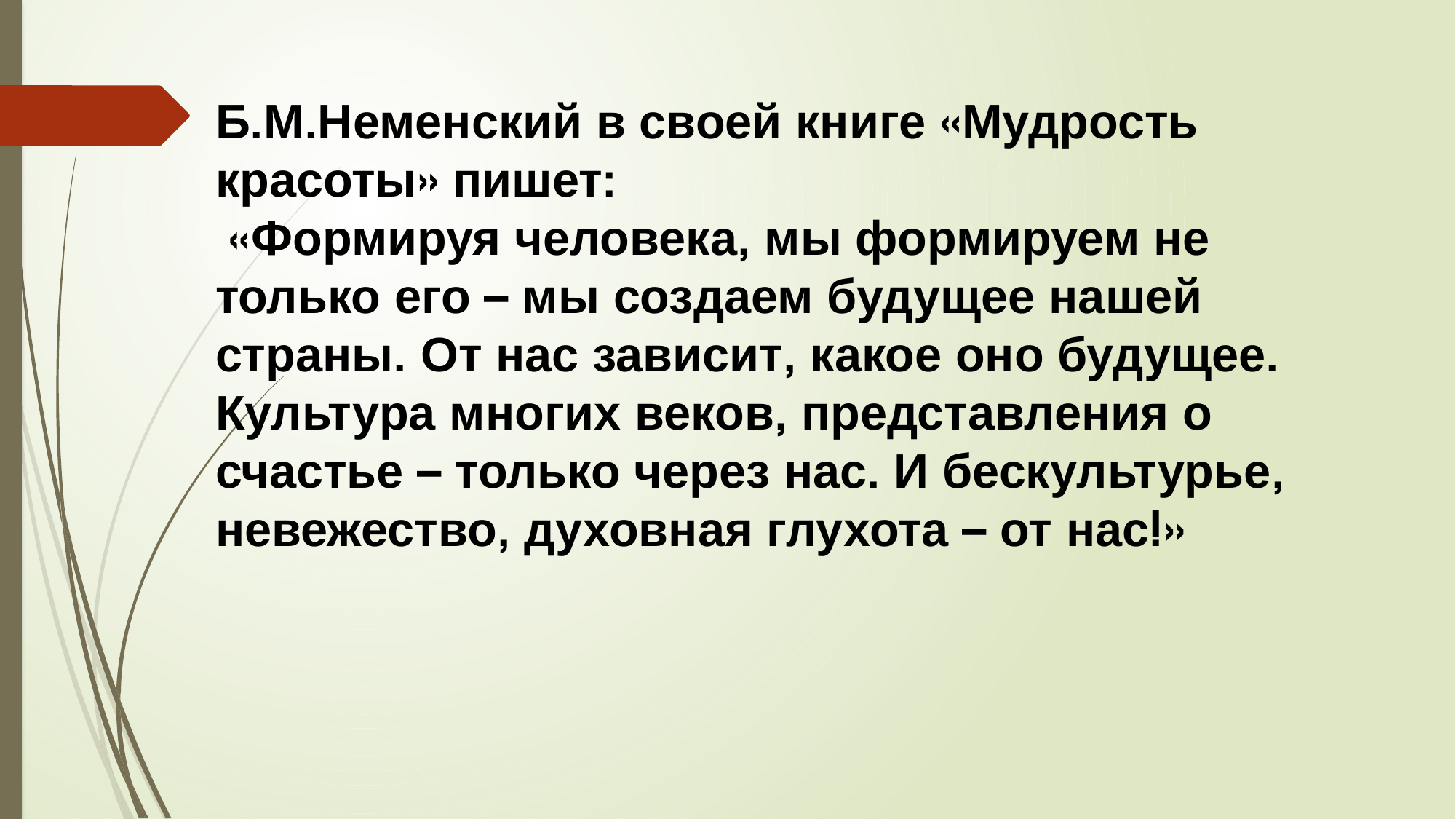

Б.М.Неменский в своей книге «Мудрость красоты» пишет:
 «Формируя человека, мы формируем не только его – мы создаем будущее нашей страны. От нас зависит, какое оно будущее. Культура многих веков, представления о счастье – только через нас. И бескультурье, невежество, духовная глухота – от нас!»